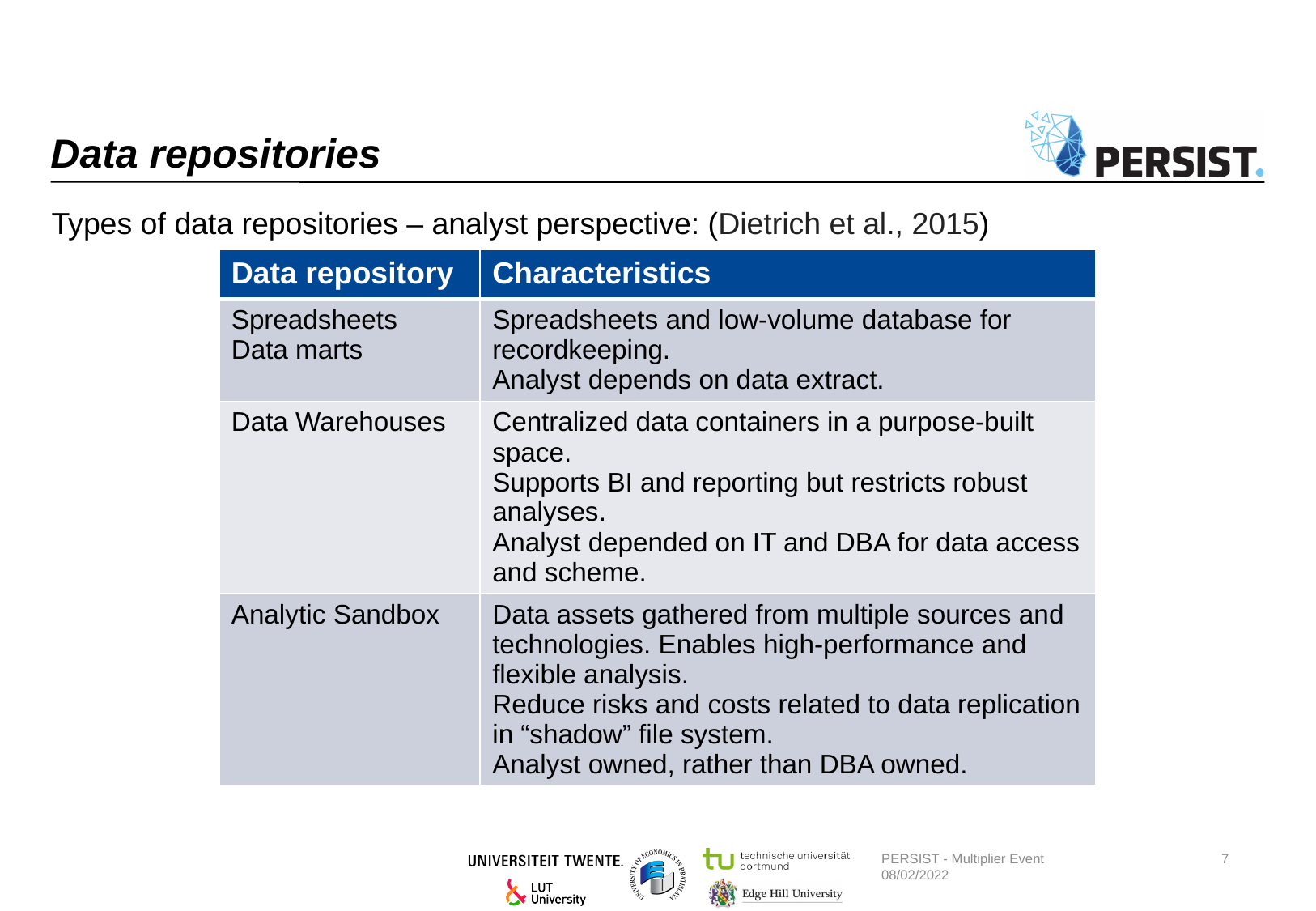

# Data repositories
Types of data repositories – analyst perspective: (Dietrich et al., 2015)

| Data repository | Characteristics |
| --- | --- |
| Spreadsheets Data marts | Spreadsheets and low-volume database for recordkeeping. Analyst depends on data extract. |
| Data Warehouses | Centralized data containers in a purpose-built space. Supports BI and reporting but restricts robust analyses. Analyst depended on IT and DBA for data access and scheme. |
| Analytic Sandbox | Data assets gathered from multiple sources and technologies. Enables high-performance and flexible analysis. Reduce risks and costs related to data replication in “shadow” file system. Analyst owned, rather than DBA owned. |